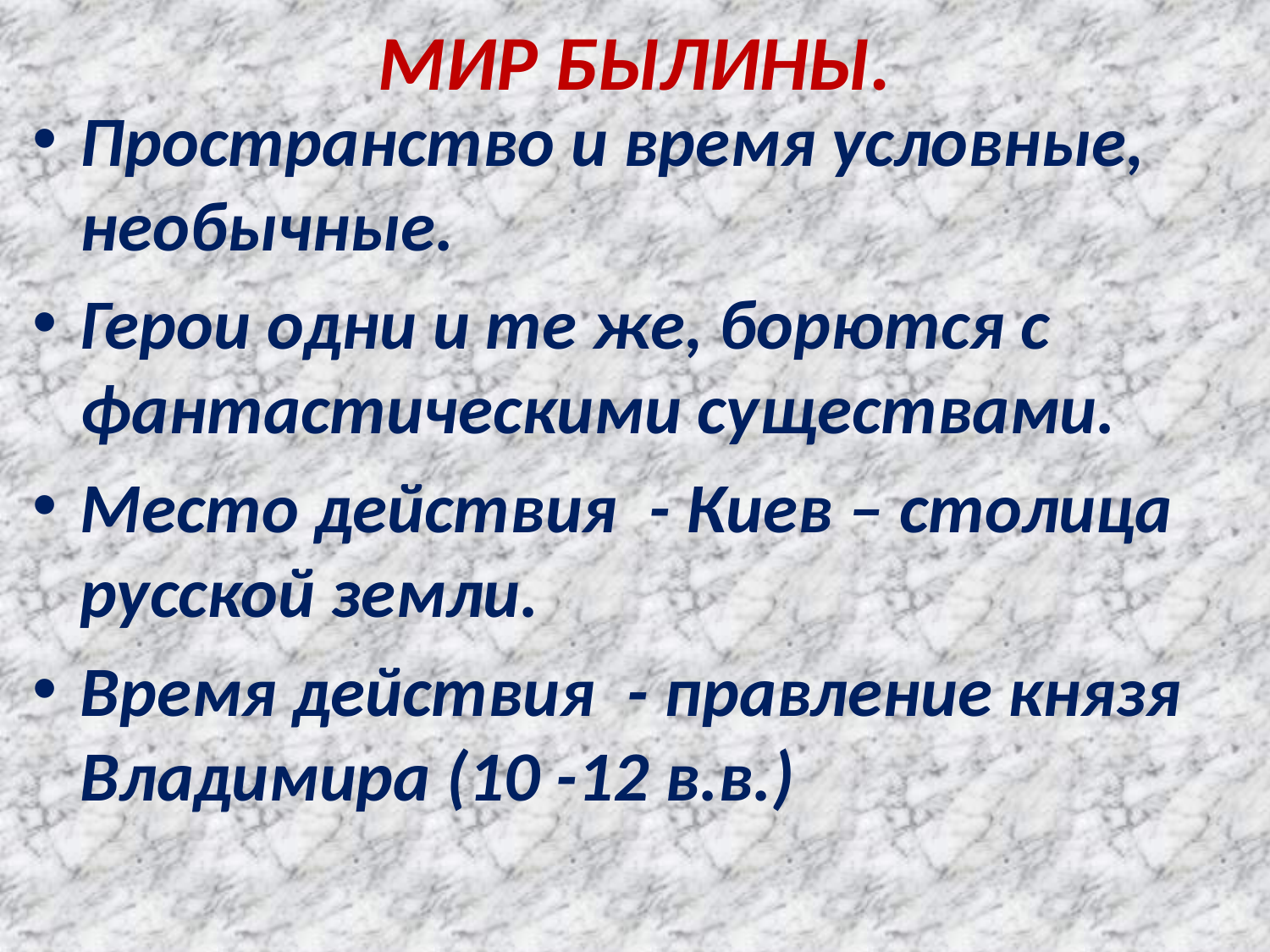

# МИР БЫЛИНЫ.
Пространство и время условные, необычные.
Герои одни и те же, борются с фантастическими существами.
Место действия  - Киев – столица русской земли.
Время действия  - правление князя Владимира (10 -12 в.в.)